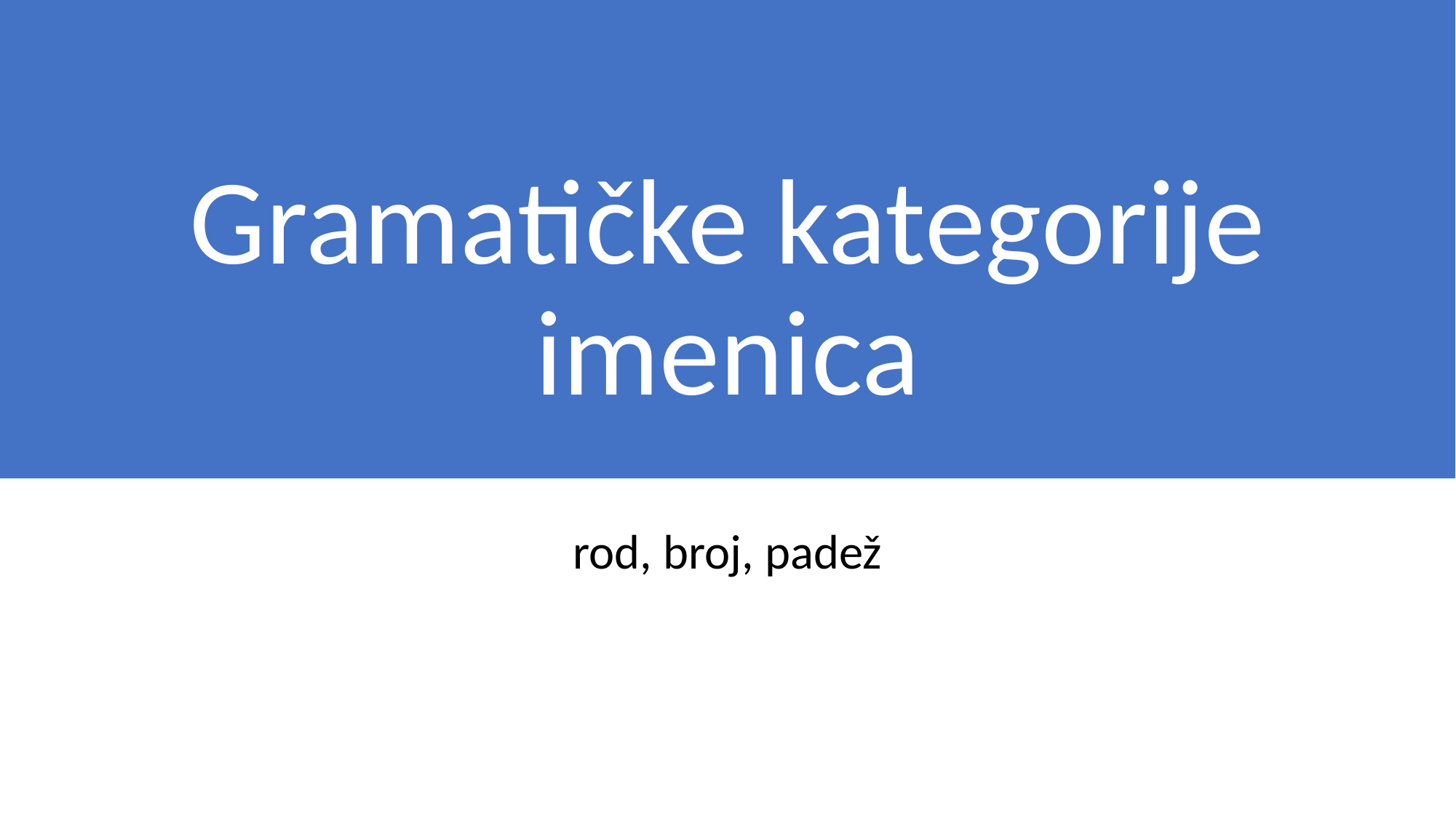

# Gramatičke kategorije imenica
rod, broj, padež